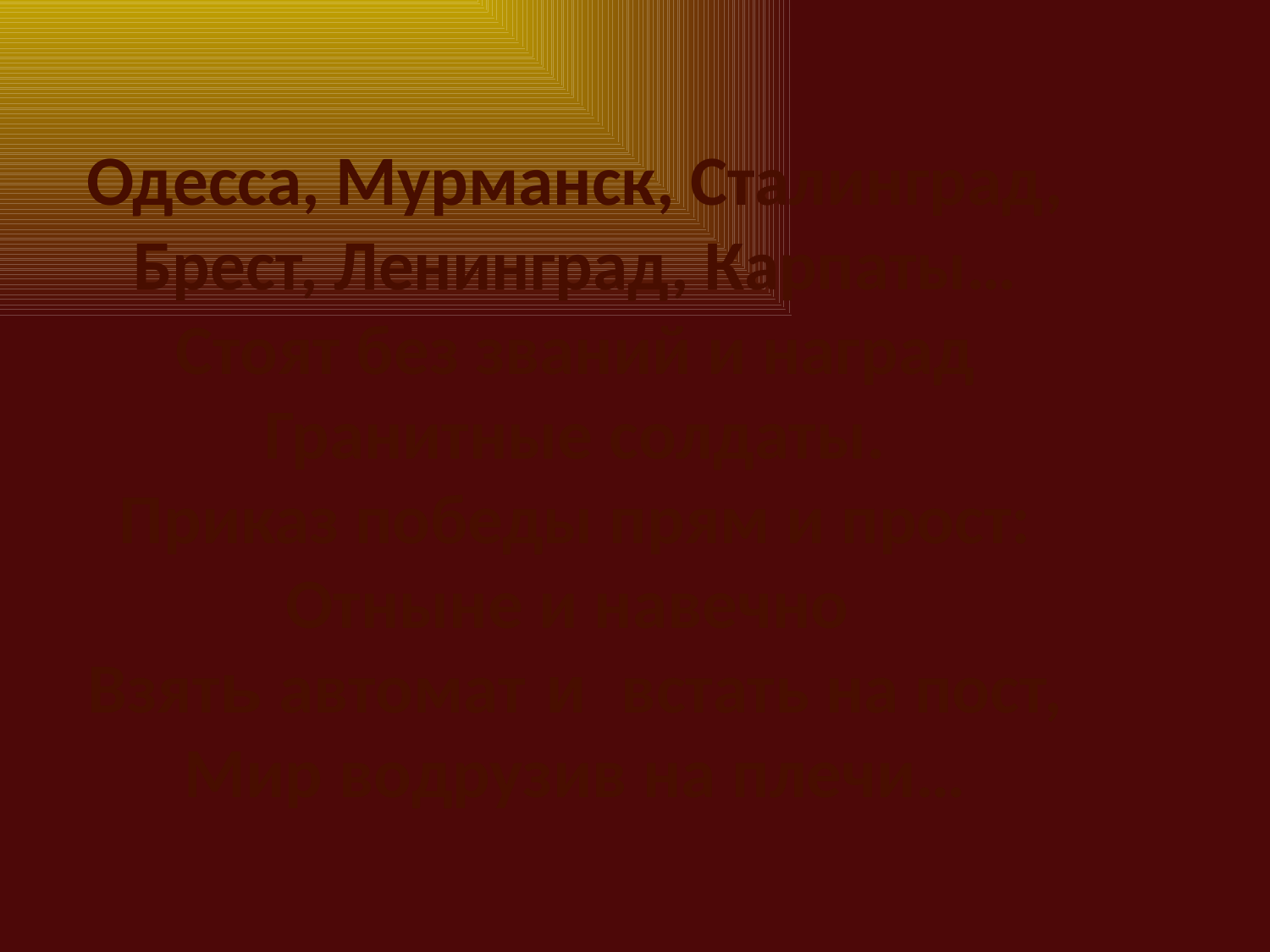

Одесса, Мурманск, Сталинград,
Брест, Ленинград, Карпаты…
Стоят без званий и наград
Гранитные солдаты.
Приказ победы прям и прост:
Отныне и навечно
Взять автомат и  встать на пост,
Мир водрузив на плечи…